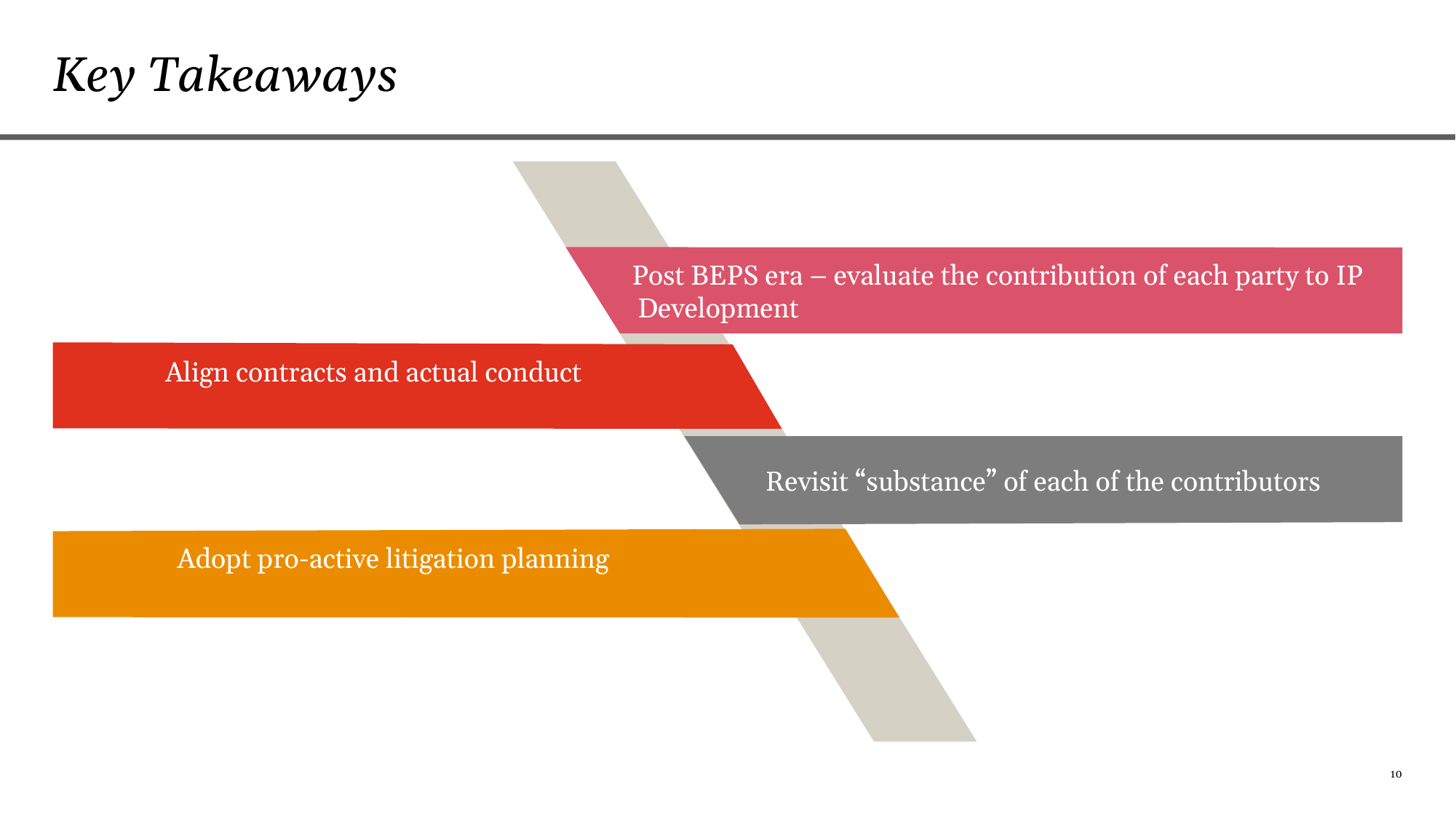

# Key Takeaways

Post BEPS era – evaluate the contribution of each party to IP Development

Revisit “substance” of each of the contributors

Article 7 of the Tax Treaty
Align contracts and actual conduct
Adopt pro-active litigation planning
10